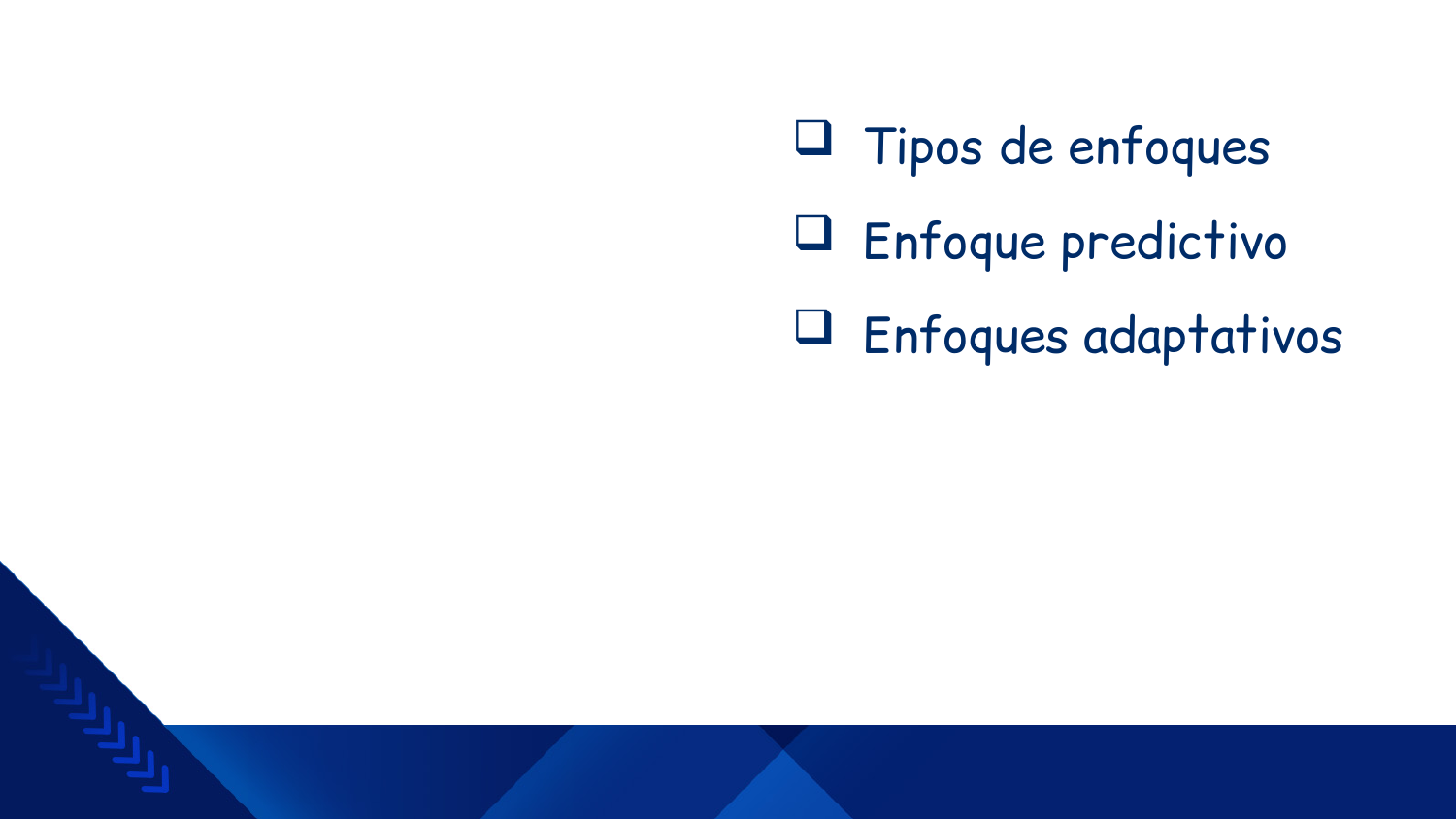

Tipos de enfoques
Enfoque predictivo
Enfoques adaptativos